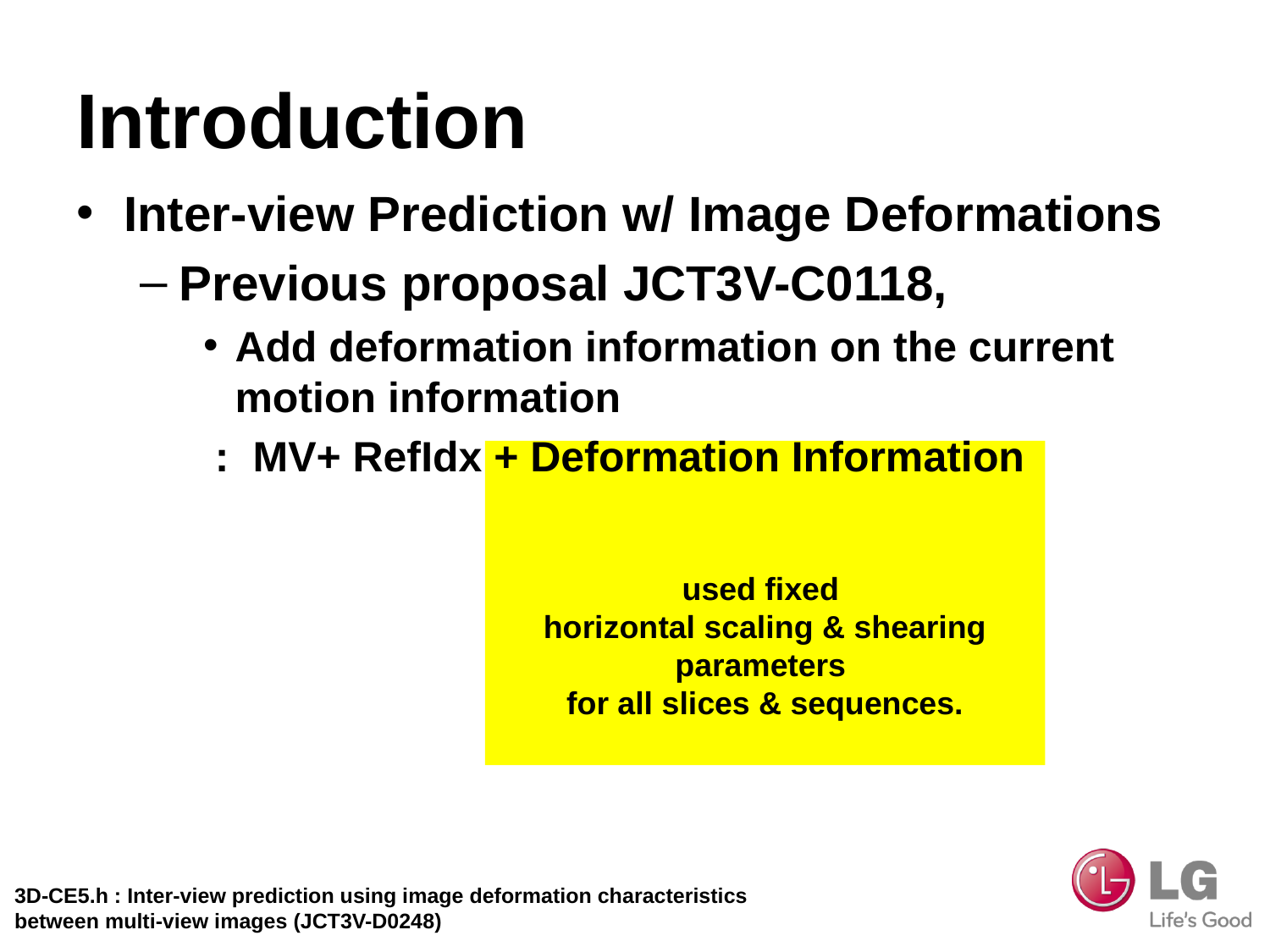

# Introduction
Inter-view Prediction w/ Image Deformations
Previous proposal JCT3V-C0118,
Add deformation information on the current motion information
 :  MV+ RefIdx + Deformation Information

used fixed
horizontal scaling & shearing parameters
for all slices & sequences.